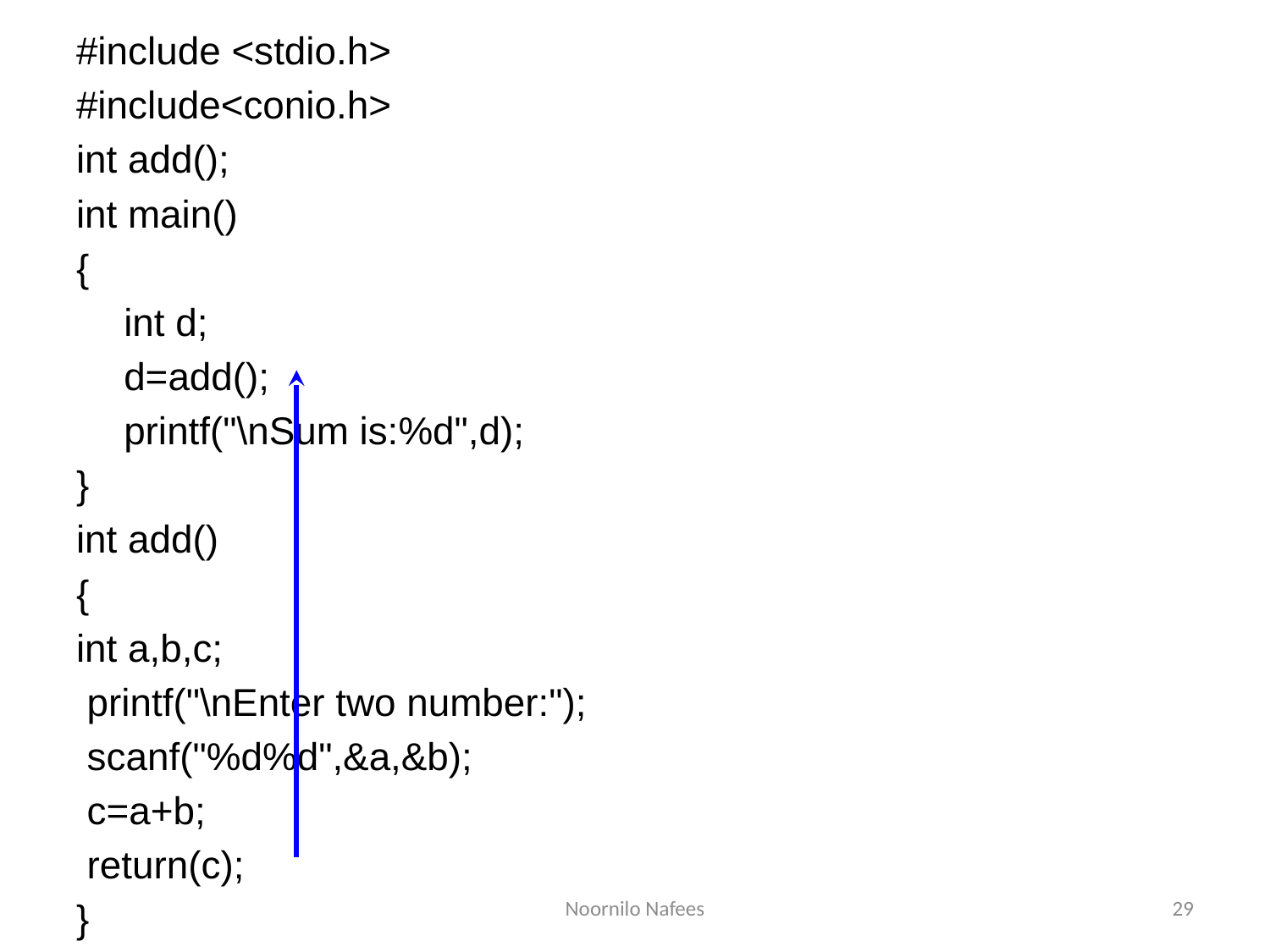

#include <stdio.h>
#include<conio.h>
int add();
int main()
{
	int d;
	d=add();
	printf("\nSum is:%d",d);
}
int add()
{
int a,b,c;
 printf("\nEnter two number:");
 scanf("%d%d",&a,&b);
 c=a+b;
 return(c);
}
Noornilo Nafees
29